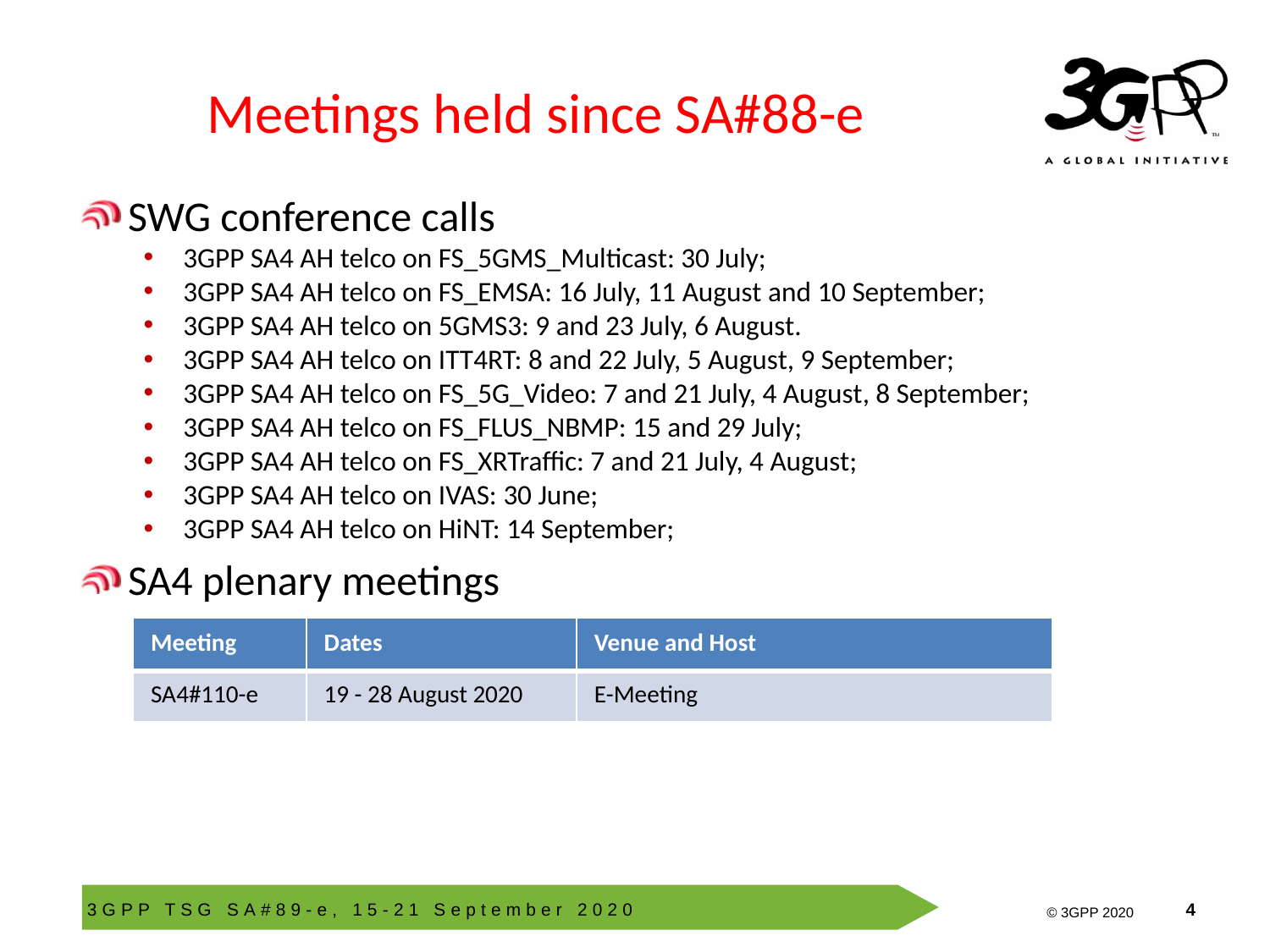

# Meetings held since SA#88-e
SWG conference calls
3GPP SA4 AH telco on FS_5GMS_Multicast: 30 July;
3GPP SA4 AH telco on FS_EMSA: 16 July, 11 August and 10 September;
3GPP SA4 AH telco on 5GMS3: 9 and 23 July, 6 August.
3GPP SA4 AH telco on ITT4RT: 8 and 22 July, 5 August, 9 September;
3GPP SA4 AH telco on FS_5G_Video: 7 and 21 July, 4 August, 8 September;
3GPP SA4 AH telco on FS_FLUS_NBMP: 15 and 29 July;
3GPP SA4 AH telco on FS_XRTraffic: 7 and 21 July, 4 August;
3GPP SA4 AH telco on IVAS: 30 June;
3GPP SA4 AH telco on HiNT: 14 September;
SA4 plenary meetings

| Meeting | Dates | Venue and Host |
| --- | --- | --- |
| SA4#110-e | 19 - 28 August 2020 | E-Meeting |